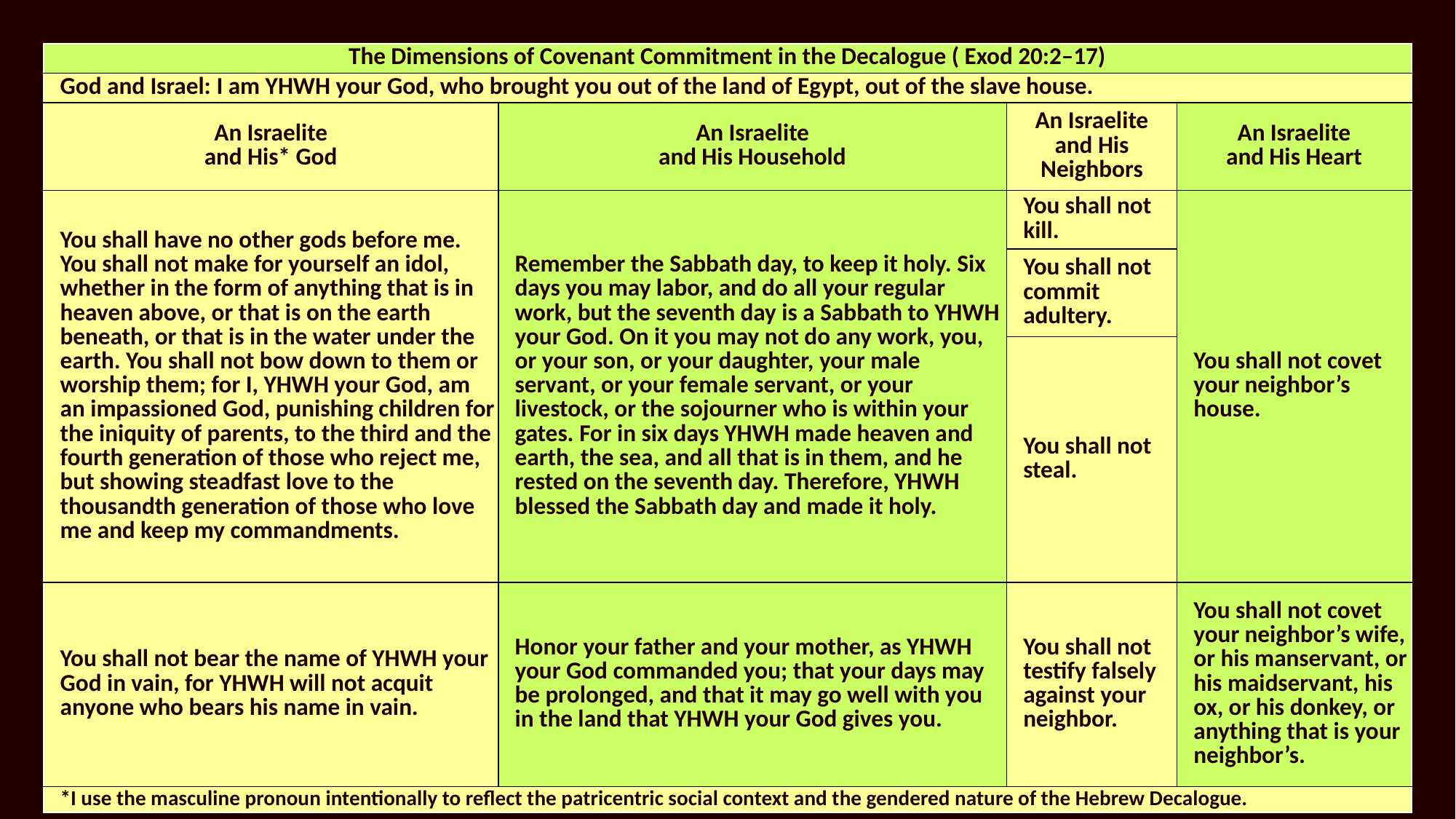

| The Dimensions of Covenant Commitment in the Decalogue ( Exod 20:2–17) |  |  |  |
| --- | --- | --- | --- |
| God and Israel: I am YHWH your God, who brought you out of the land of Egypt, out of the slave house. |  |  |  |
| An Israelite and His\* God | An Israelite and His Household | An Israelite and His Neighbors | An Israelite and His Heart |
| You shall have no other gods before me. You shall not make for yourself an idol, whether in the form of anything that is in heaven above, or that is on the earth beneath, or that is in the water under the earth. You shall not bow down to them or worship them; for I, YHWH your God, am an impassioned God, punishing children for the iniquity of parents, to the third and the fourth generation of those who reject me, but showing steadfast love to the thousandth generation of those who love me and keep my commandments. | Remember the Sabbath day, to keep it holy. Six days you may labor, and do all your regular work, but the seventh day is a Sabbath to YHWH your God. On it you may not do any work, you, or your son, or your daughter, your male servant, or your female servant, or your livestock, or the sojourner who is within your gates. For in six days YHWH made heaven and earth, the sea, and all that is in them, and he rested on the seventh day. Therefore, YHWH blessed the Sabbath day and made it holy. | You shall not kill. | You shall not covet your neighbor’s house. |
|  |  | You shall not commit adultery. |  |
|  |  | You shall not steal. |  |
| You shall not bear the name of YHWH your God in vain, for YHWH will not acquit anyone who bears his name in vain. | Honor your father and your mother, as YHWH your God commanded you; that your days may be prolonged, and that it may go well with you in the land that YHWH your God gives you. | You shall not testify falsely against your neighbor. | You shall not covet your neighbor’s wife, or his manservant, or his maidservant, his ox, or his donkey, or anything that is your neighbor’s. |
| \*I use the masculine pronoun intentionally to reflect the patricentric social context and the gendered nature of the Hebrew Decalogue. |  |  |  |
#